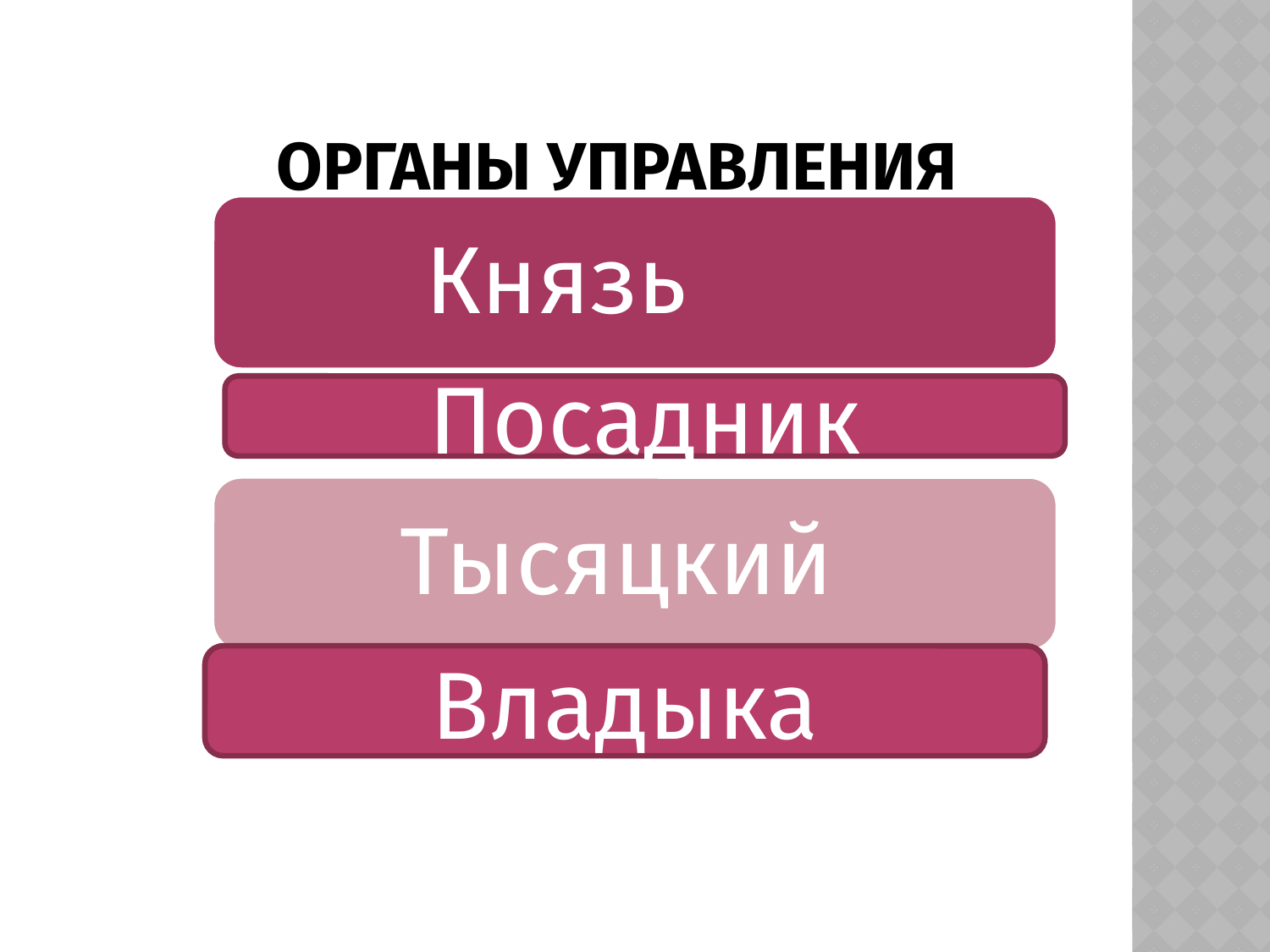

# Органы управления
       Князь
Посадник
      Тысяцкий
Владыка
Посадник
Владыка